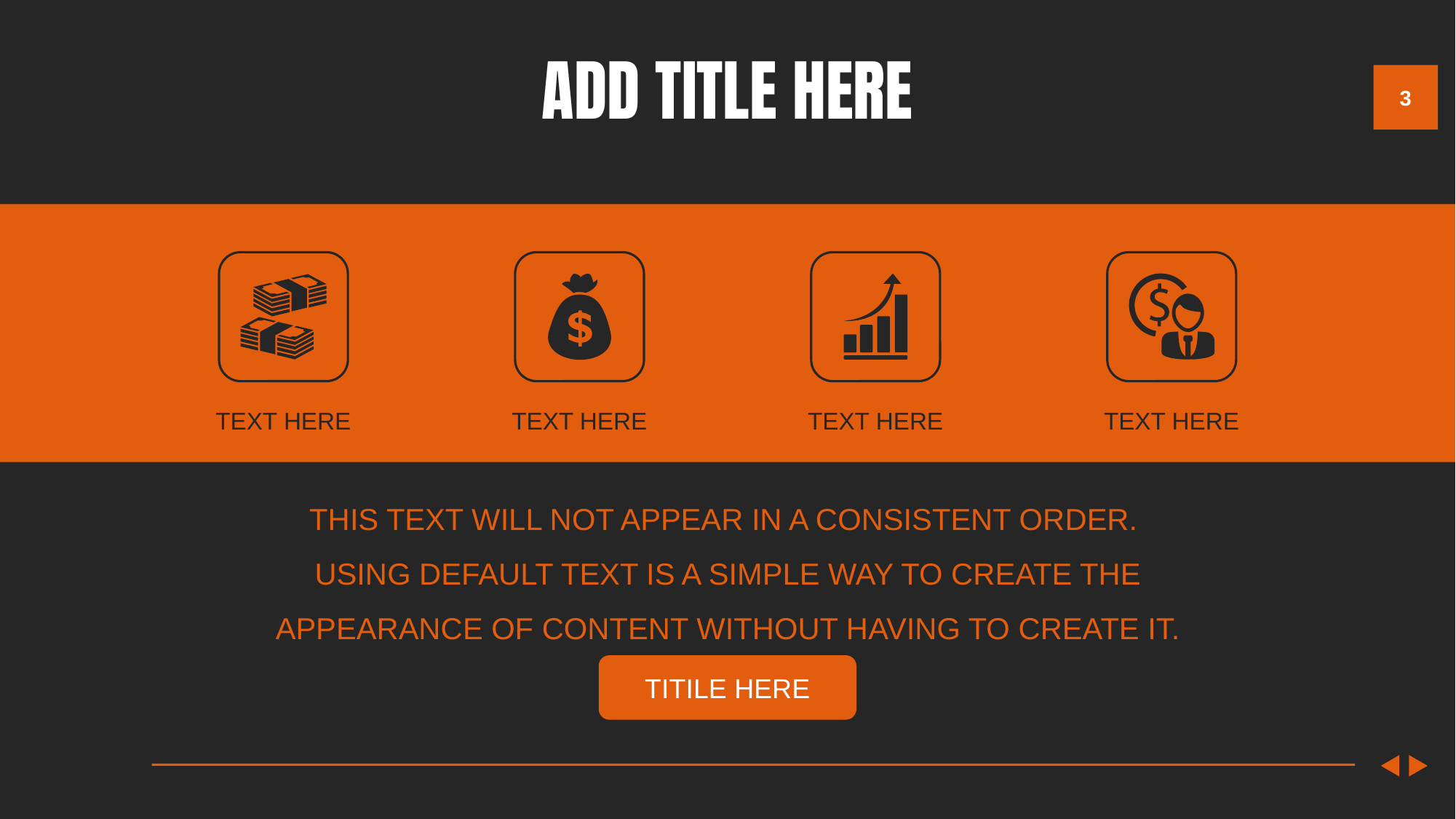

# ADD TITLE HERE

TEXT HERE
TEXT HERE
TEXT HERE
TEXT HERE
THIS TEXT WILL NOT APPEAR IN A CONSISTENT ORDER.
USING DEFAULT TEXT IS A SIMPLE WAY TO CREATE THE APPEARANCE OF CONTENT WITHOUT HAVING TO CREATE IT.
TITILE HERE